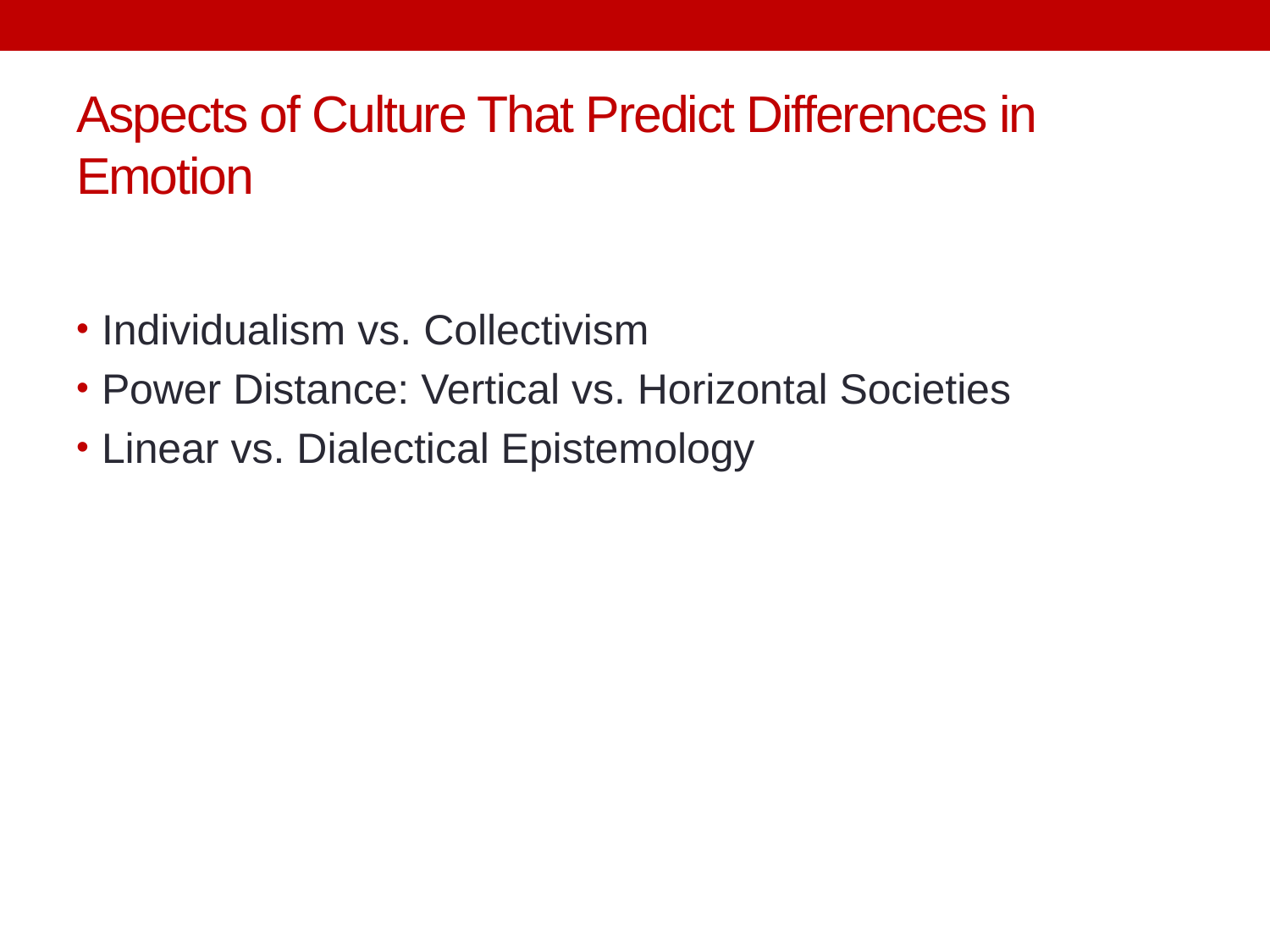

# Aspects of Culture That Predict Differences in Emotion
Individualism vs. Collectivism
Power Distance: Vertical vs. Horizontal Societies
Linear vs. Dialectical Epistemology